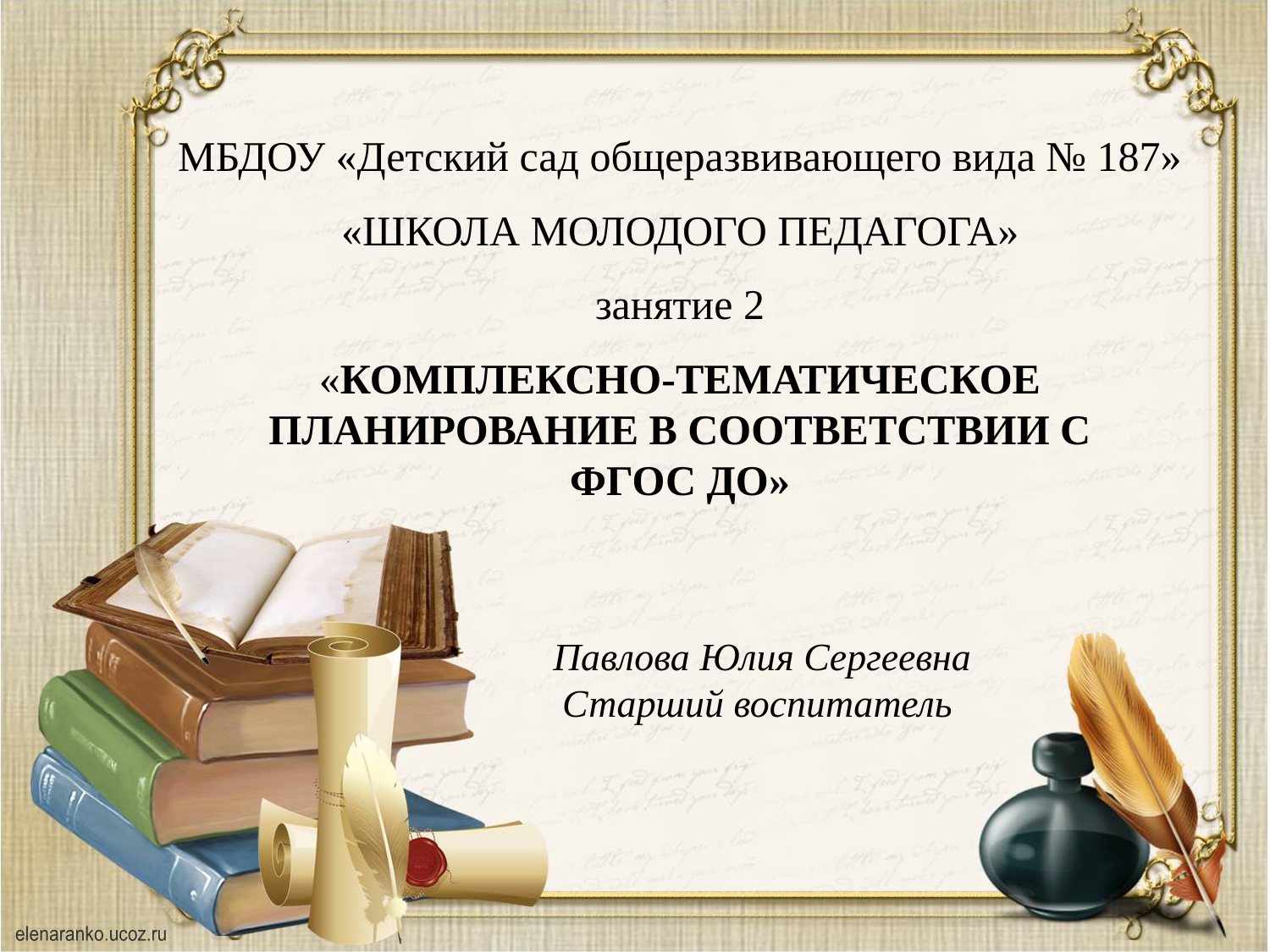

МБДОУ «Детский сад общеразвивающего вида № 187»

«ШКОЛА МОЛОДОГО ПЕДАГОГА»

занятие 2

«комплексно-тематическое планирование в соответствии с
фгос до»
Павлова Юлия Сергеевна
Старший воспитатель